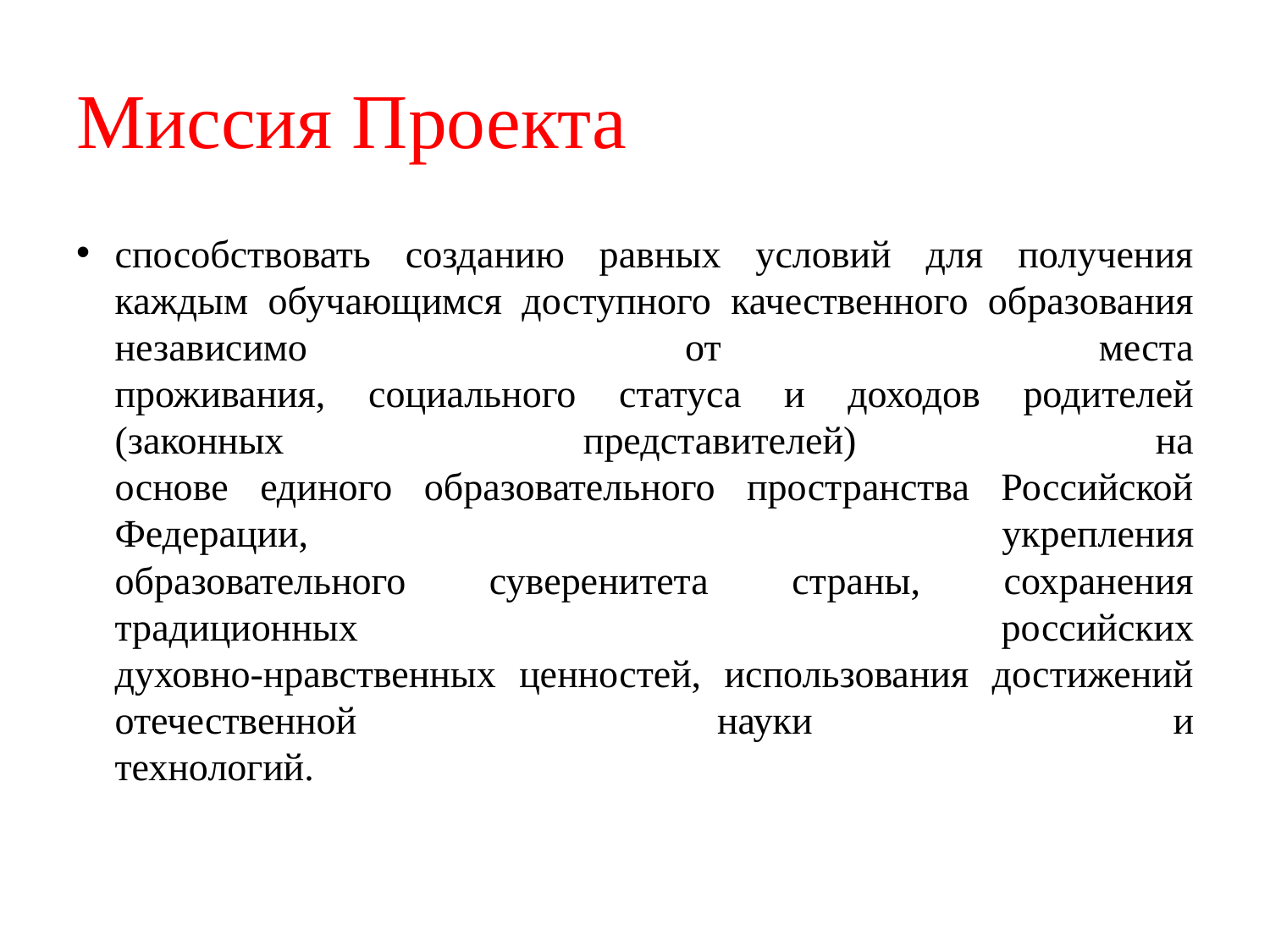

# Миссия Проекта
способствовать созданию равных условий для получения каждым обучающимся доступного качественного образования независимо от места
проживания, социального статуса и доходов родителей (законных представителей) на
основе единого образовательного пространства Российской Федерации, укрепления
образовательного суверенитета страны, сохранения традиционных российских
духовно-нравственных ценностей, использования достижений отечественной науки и
технологий.